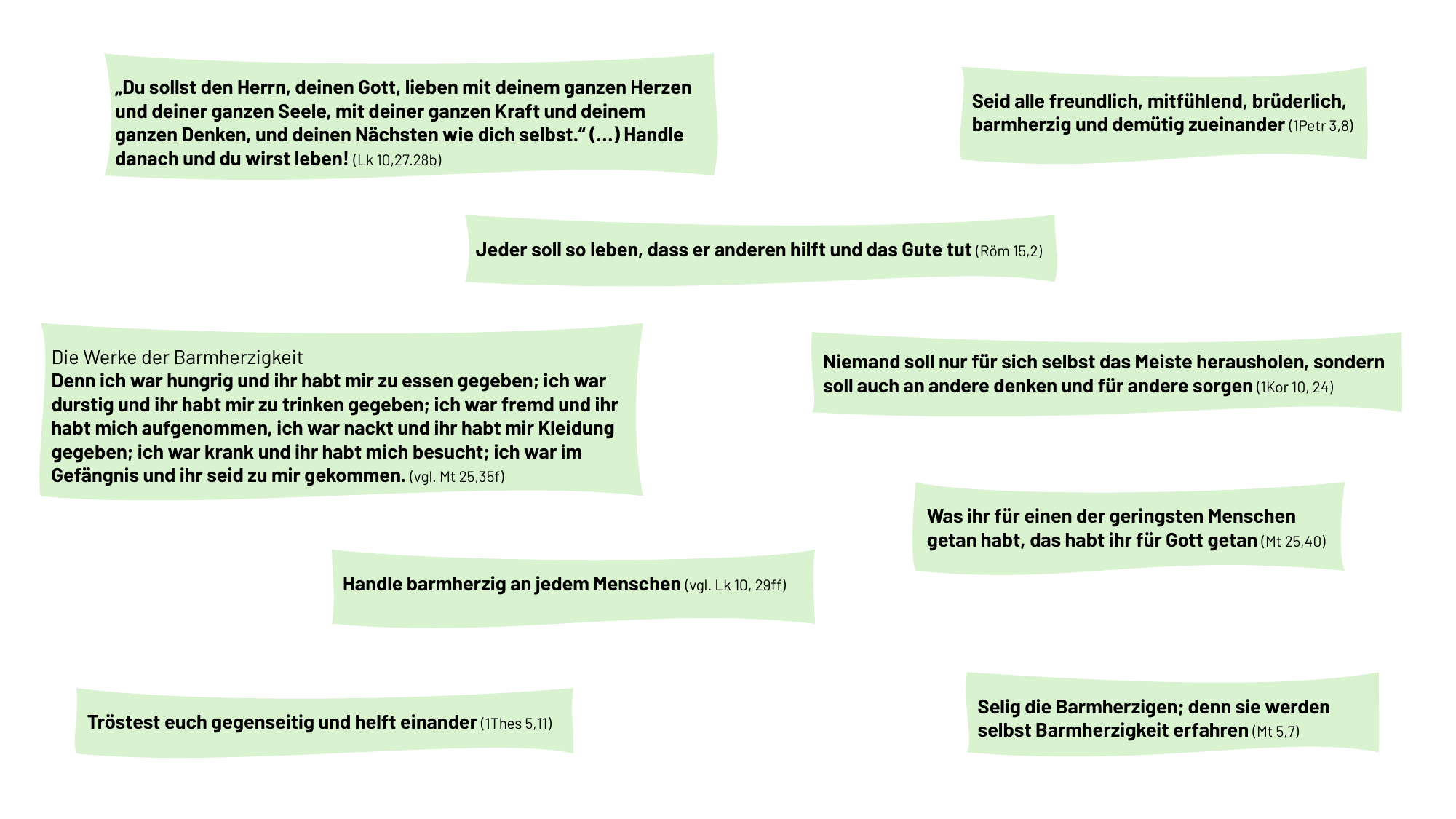

„Du sollst den Herrn, deinen Gott, lieben mit deinem ganzen Herzen und deiner ganzen Seele, mit deiner ganzen Kraft und deinem ganzen Denken, und deinen Nächsten wie dich selbst.“ (…) Handle danach und du wirst leben! (Lk 10,27.28b)

Seid alle freundlich, mitfühlend, brüderlich, barmherzig und demütig zueinander (1Petr 3,8)
Jeder soll so leben, dass er anderen hilft und das Gute tut (Röm 15,2)
Die Werke der Barmherzigkeit
Denn ich war hungrig und ihr habt mir zu essen gegeben; ich war durstig und ihr habt mir zu trinken gegeben; ich war fremd und ihr habt mich aufgenommen, ich war nackt und ihr habt mir Kleidung gegeben; ich war krank und ihr habt mich besucht; ich war im Gefängnis und ihr seid zu mir gekommen. (vgl. Mt 25,35f)
Niemand soll nur für sich selbst das Meiste herausholen, sondern soll auch an andere denken und für andere sorgen (1Kor 10, 24)

Was ihr für einen der geringsten Menschen getan habt, das habt ihr für Gott getan (Mt 25,40)
Handle barmherzig an jedem Menschen (vgl. Lk 10, 29ff)
Selig die Barmherzigen; denn sie werden selbst Barmherzigkeit erfahren (Mt 5,7)
Tröstest euch gegenseitig und helft einander (1Thes 5,11)